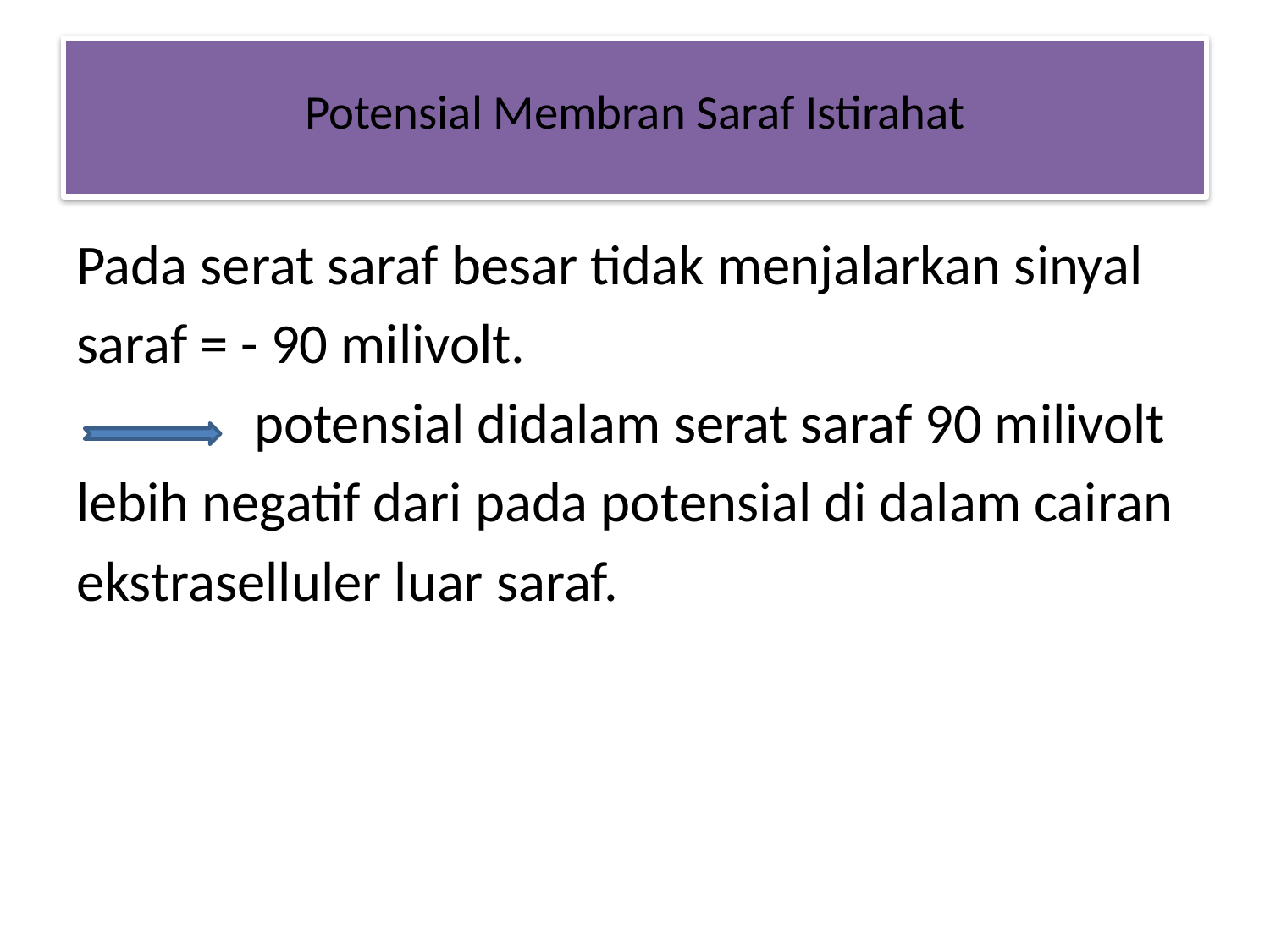

# Potensial Membran Saraf Istirahat
Pada serat saraf besar tidak menjalarkan sinyal
saraf = - 90 milivolt.
              potensial didalam serat saraf 90 milivolt
lebih negatif dari pada potensial di dalam cairan
ekstraselluler luar saraf.